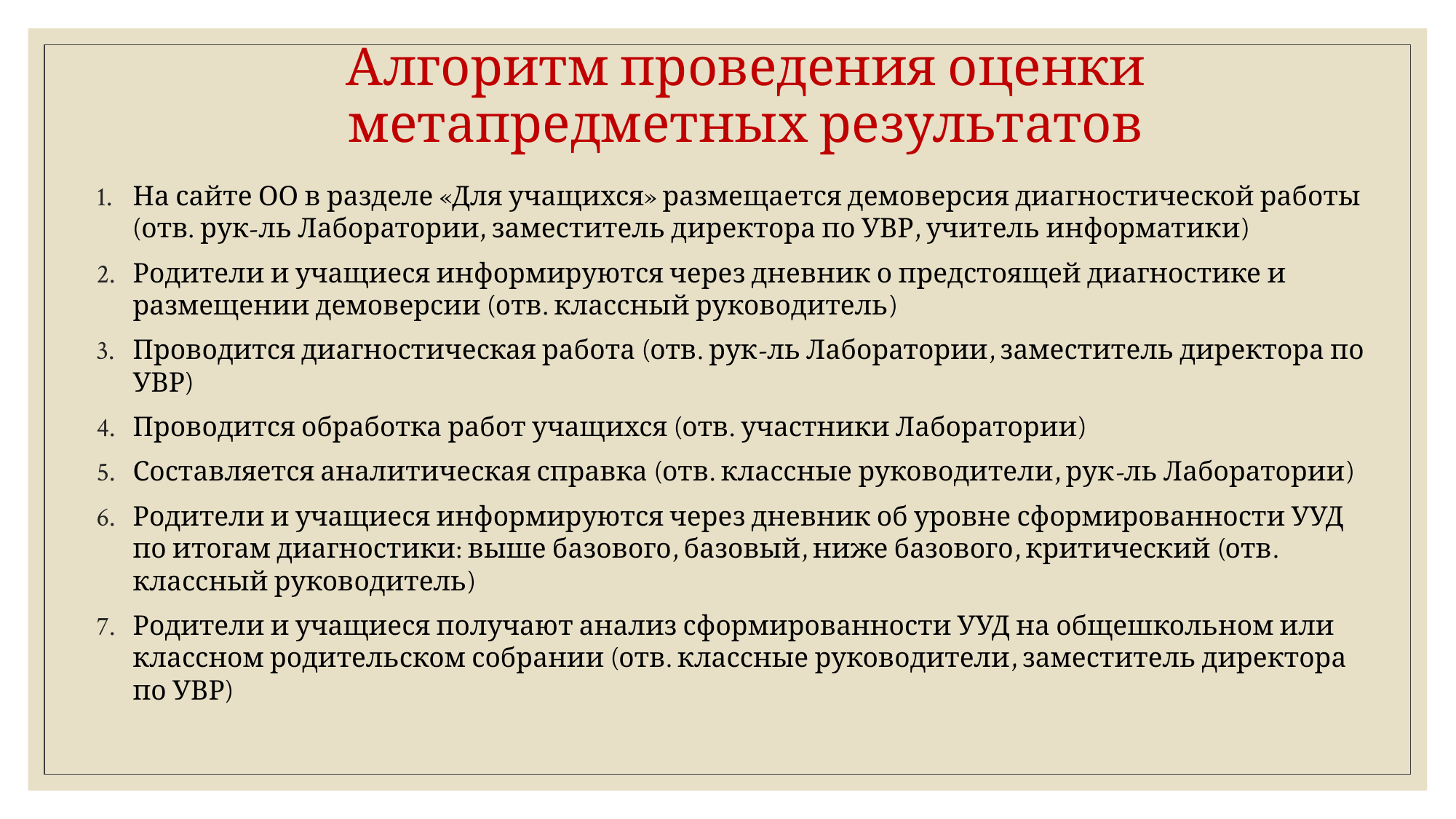

# Алгоритм проведения оценки метапредметных результатов
На сайте ОО в разделе «Для учащихся» размещается демоверсия диагностической работы (отв. рук-ль Лаборатории, заместитель директора по УВР, учитель информатики)
Родители и учащиеся информируются через дневник о предстоящей диагностике и размещении демоверсии (отв. классный руководитель)
Проводится диагностическая работа (отв. рук-ль Лаборатории, заместитель директора по УВР)
Проводится обработка работ учащихся (отв. участники Лаборатории)
Составляется аналитическая справка (отв. классные руководители, рук-ль Лаборатории)
Родители и учащиеся информируются через дневник об уровне сформированности УУД по итогам диагностики: выше базового, базовый, ниже базового, критический (отв. классный руководитель)
Родители и учащиеся получают анализ сформированности УУД на общешкольном или классном родительском собрании (отв. классные руководители, заместитель директора по УВР)